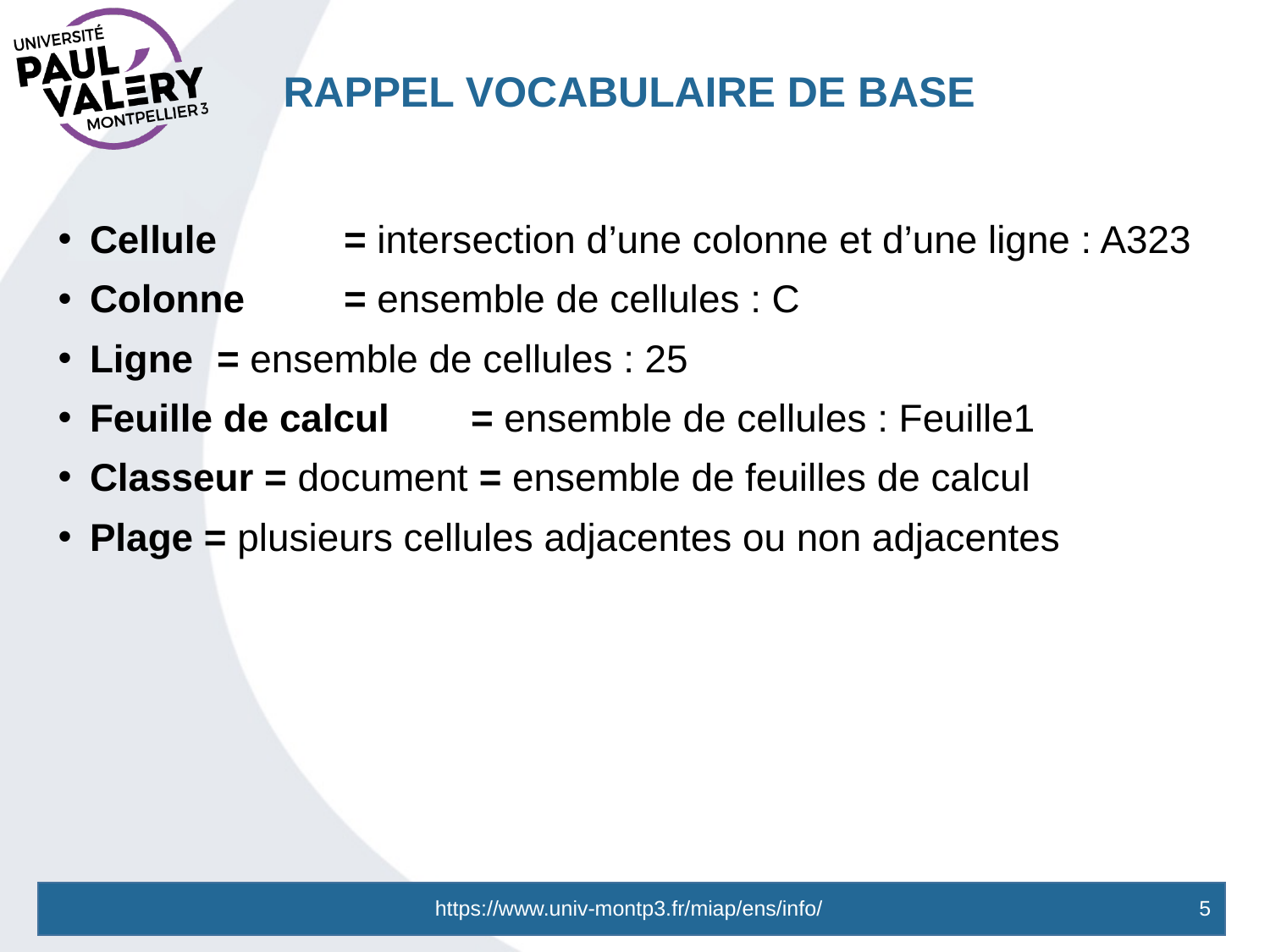

# Rappel vocabulaire de base
Cellule 	= intersection d’une colonne et d’une ligne : A323
Colonne	= ensemble de cellules : C
Ligne	= ensemble de cellules : 25
Feuille de calcul 	= ensemble de cellules : Feuille1
Classeur = document = ensemble de feuilles de calcul
Plage = plusieurs cellules adjacentes ou non adjacentes
https://www.univ-montp3.fr/miap/ens/info/
5